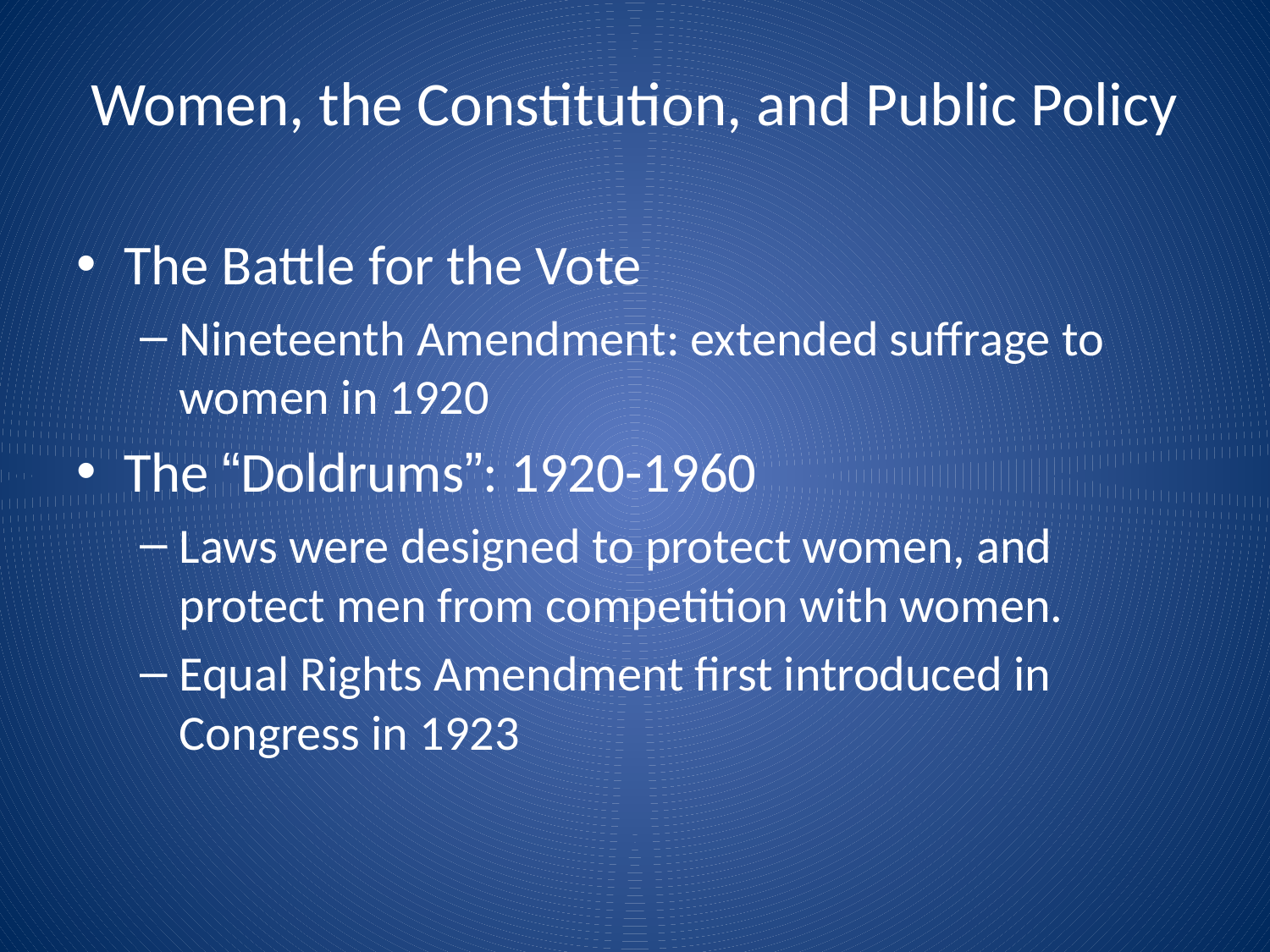

# Women, the Constitution, and Public Policy
The Battle for the Vote
Nineteenth Amendment: extended suffrage to women in 1920
The “Doldrums”: 1920-1960
Laws were designed to protect women, and protect men from competition with women.
Equal Rights Amendment first introduced in Congress in 1923